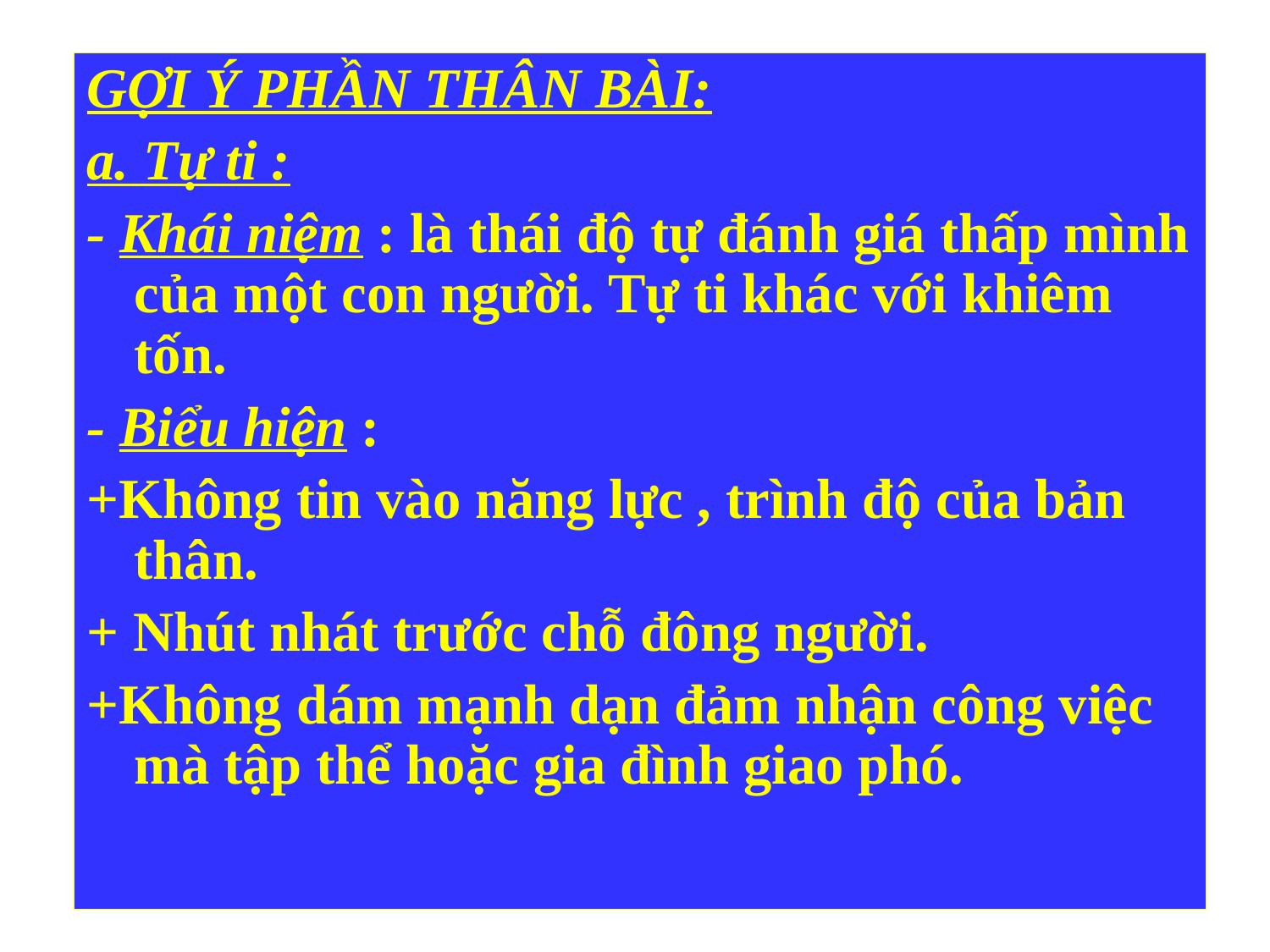

GỢI Ý PHẦN THÂN BÀI:
a. Tự ti :
- Khái niệm : là thái độ tự đánh giá thấp mình của một con người. Tự ti khác với khiêm tốn.
- Biểu hiện :
+Không tin vào năng lực , trình độ của bản thân.
+ Nhút nhát trước chỗ đông người.
+Không dám mạnh dạn đảm nhận công việc mà tập thể hoặc gia đình giao phó.